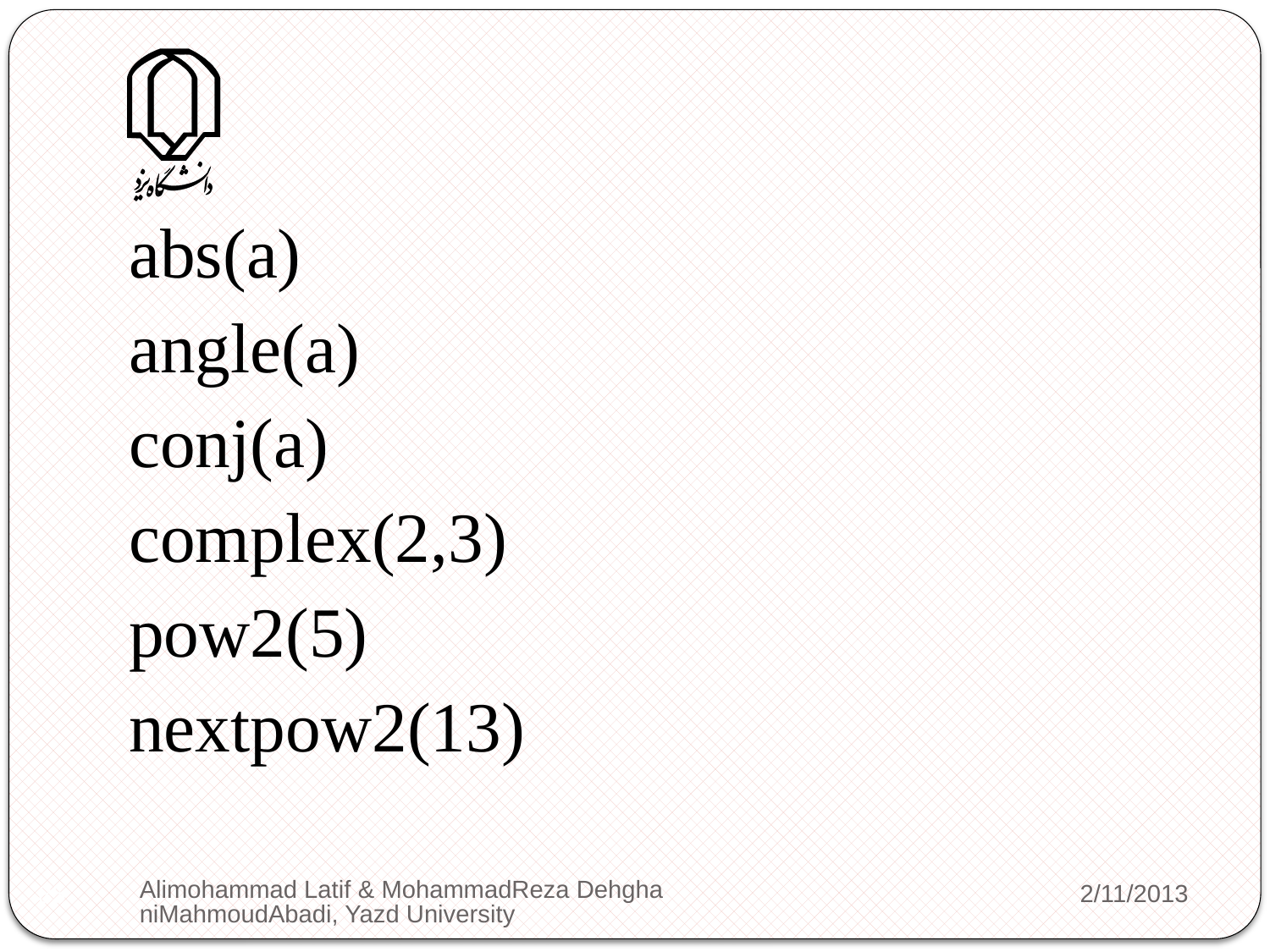

abs(a)
angle(a)
conj(a)
complex(2,3)
pow2(5)
nextpow2(13)
Alimohammad Latif & MohammadReza DehghaniMahmoudAbadi, Yazd University
2/11/2013
85